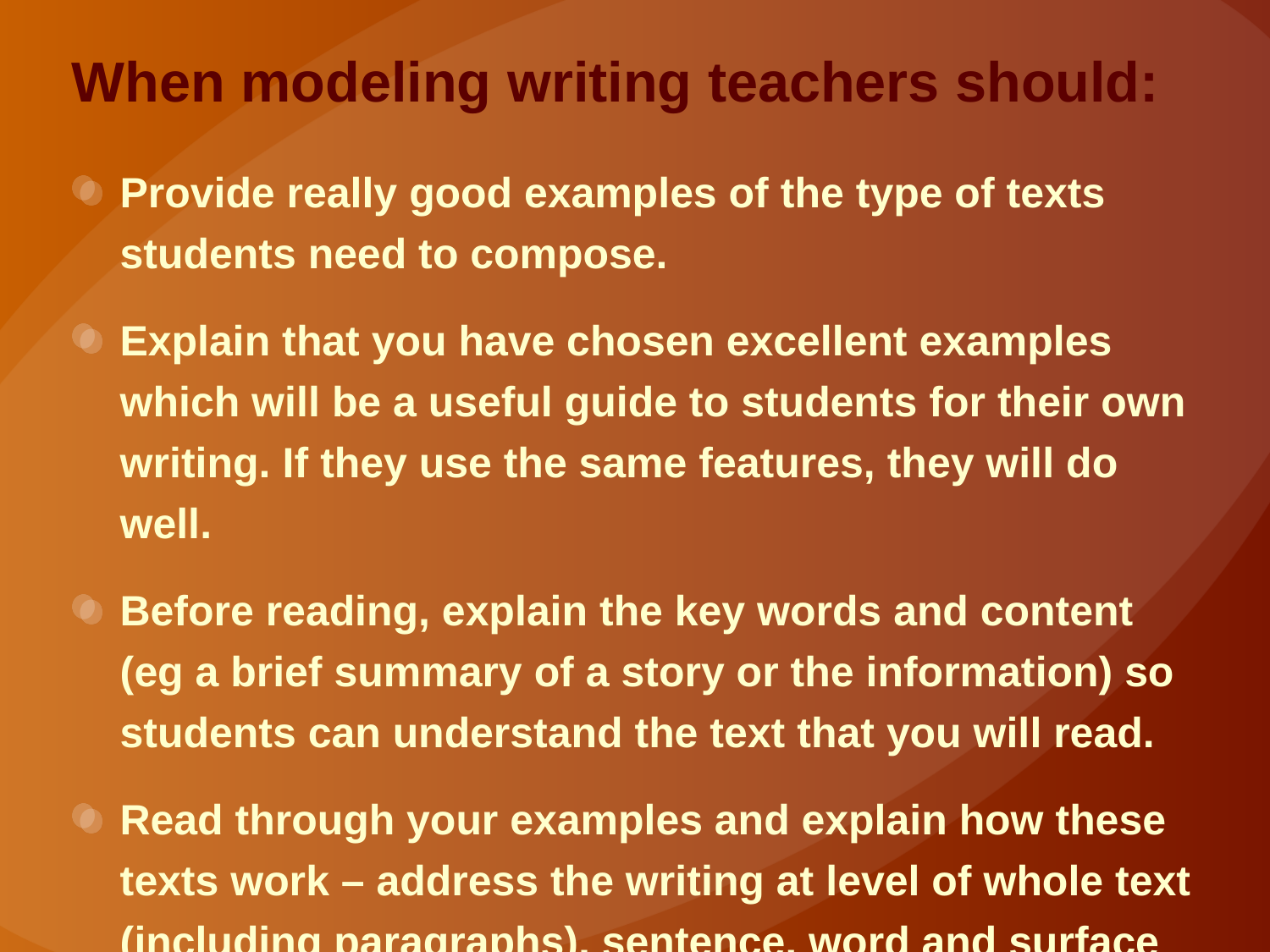

When modeling writing teachers should:
Provide really good examples of the type of texts students need to compose.
Explain that you have chosen excellent examples which will be a useful guide to students for their own writing. If they use the same features, they will do well.
Before reading, explain the key words and content (eg a brief summary of a story or the information) so students can understand the text that you will read.
Read through your examples and explain how these texts work – address the writing at level of whole text (including paragraphs), sentence, word and surface features.